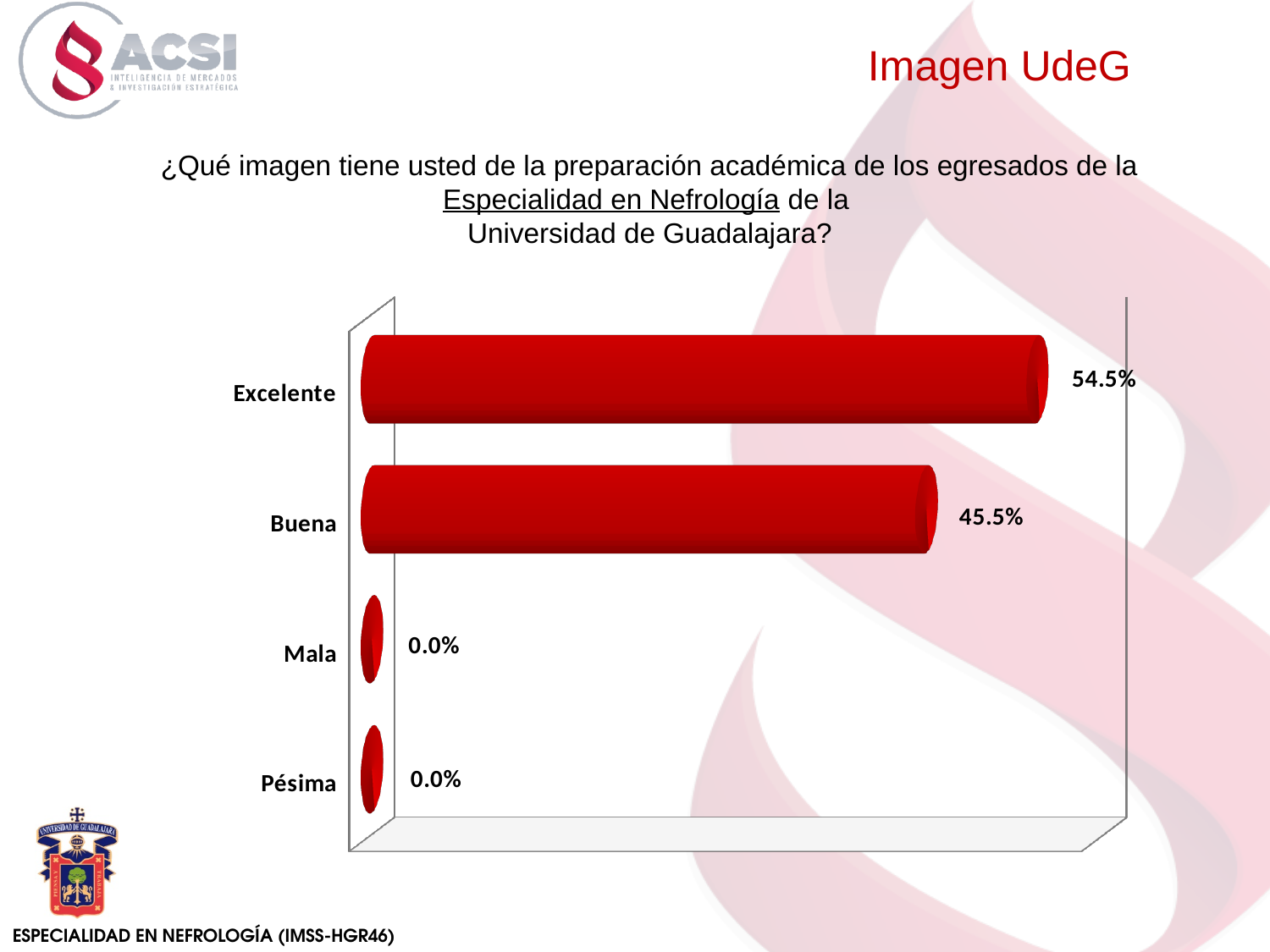

Imagen UdeG
¿Qué imagen tiene usted de la preparación académica de los egresados de la Especialidad en Nefrología de la
Universidad de Guadalajara?

[unsupported chart]